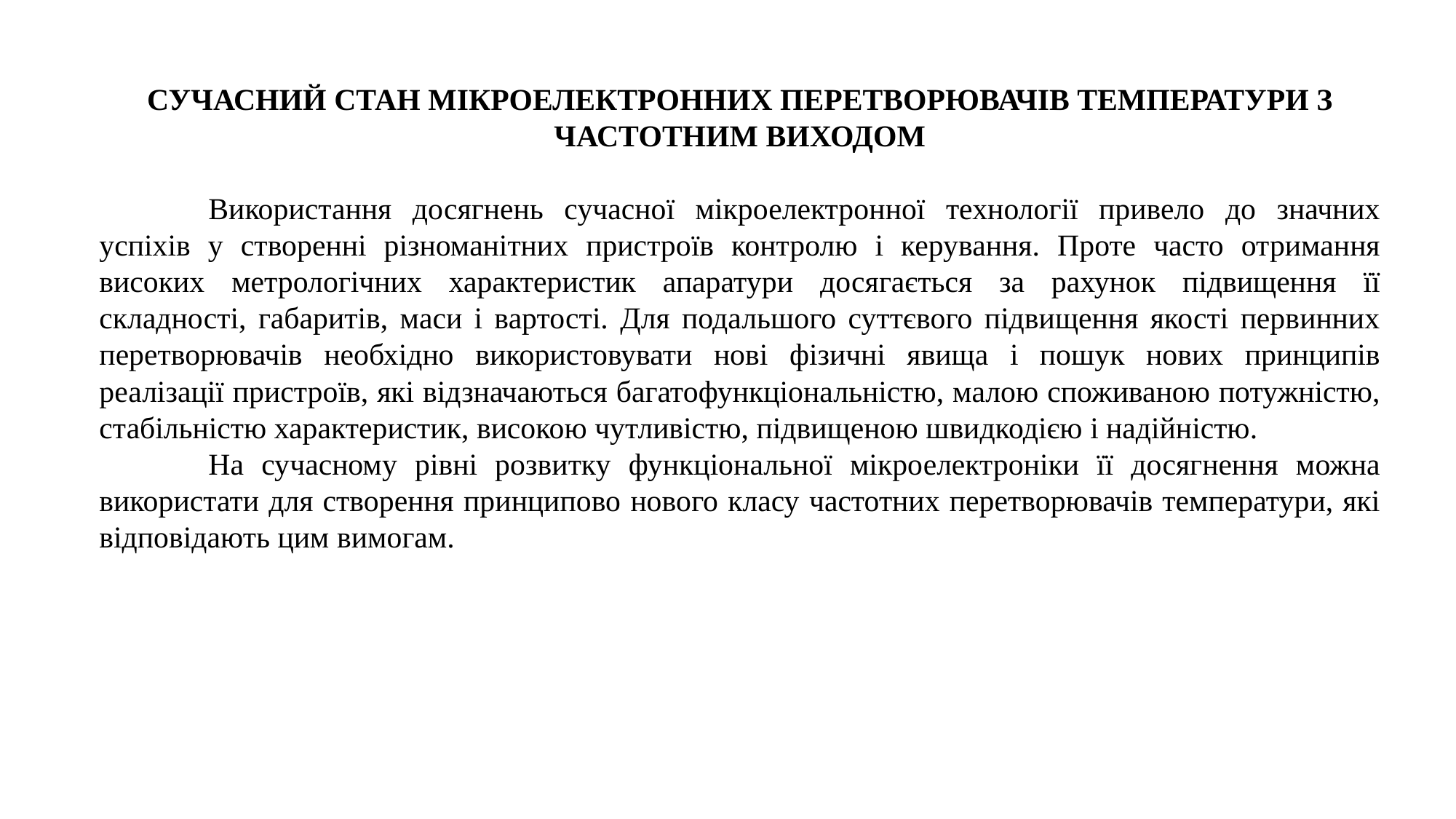

СУЧАСНИЙ СТАН МІКРОЕЛЕКТРОННИХ ПЕРЕТВОРЮВАЧІВ ТЕМПЕРАТУРИ З ЧАСТОТНИМ ВИХОДОМ

	Використання досягнень сучасної мікроелектронної технології привело до значних успіхів у створенні різноманітних пристроїв контролю і керування. Проте часто отримання високих метрологічних характеристик апаратури досягається за рахунок підвищення її складності, габаритів, маси і вартості. Для подальшого суттєвого підвищення якості первинних перетворювачів необхідно використовувати нові фізичні явища і пошук нових принципів реалізації пристроїв, які відзначаються багатофункціональністю, малою споживаною потужністю, стабільністю характеристик, високою чутливістю, підвищеною швидкодією і надійністю.
	На сучасному рівні розвитку функціональної мікроелектроніки її досягнення можна використати для створення принципово нового класу частотних перетворювачів температури, які відповідають цим вимогам.